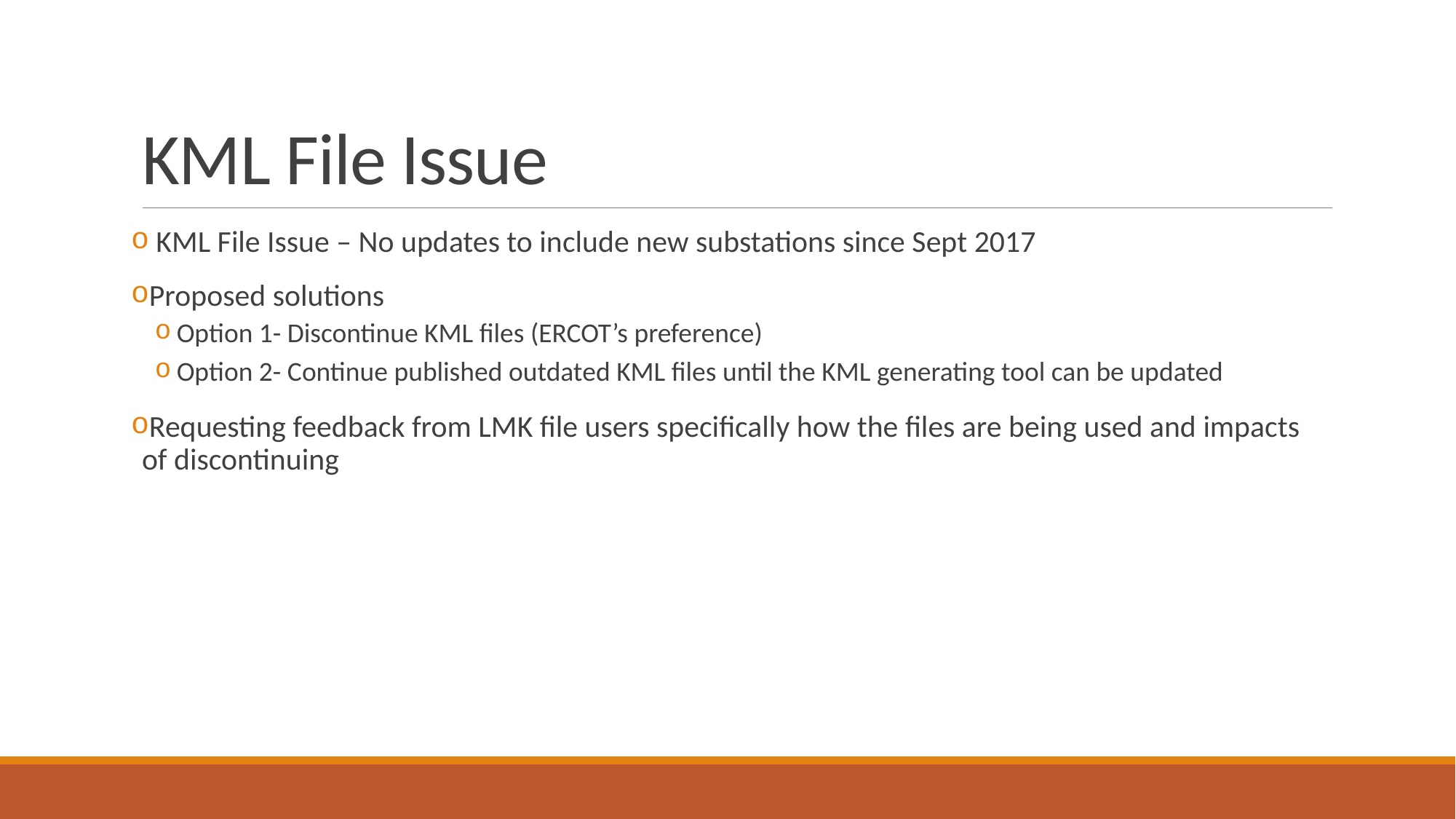

# KML File Issue
 KML File Issue – No updates to include new substations since Sept 2017
Proposed solutions
Option 1- Discontinue KML files (ERCOT’s preference)
Option 2- Continue published outdated KML files until the KML generating tool can be updated
Requesting feedback from LMK file users specifically how the files are being used and impacts of discontinuing